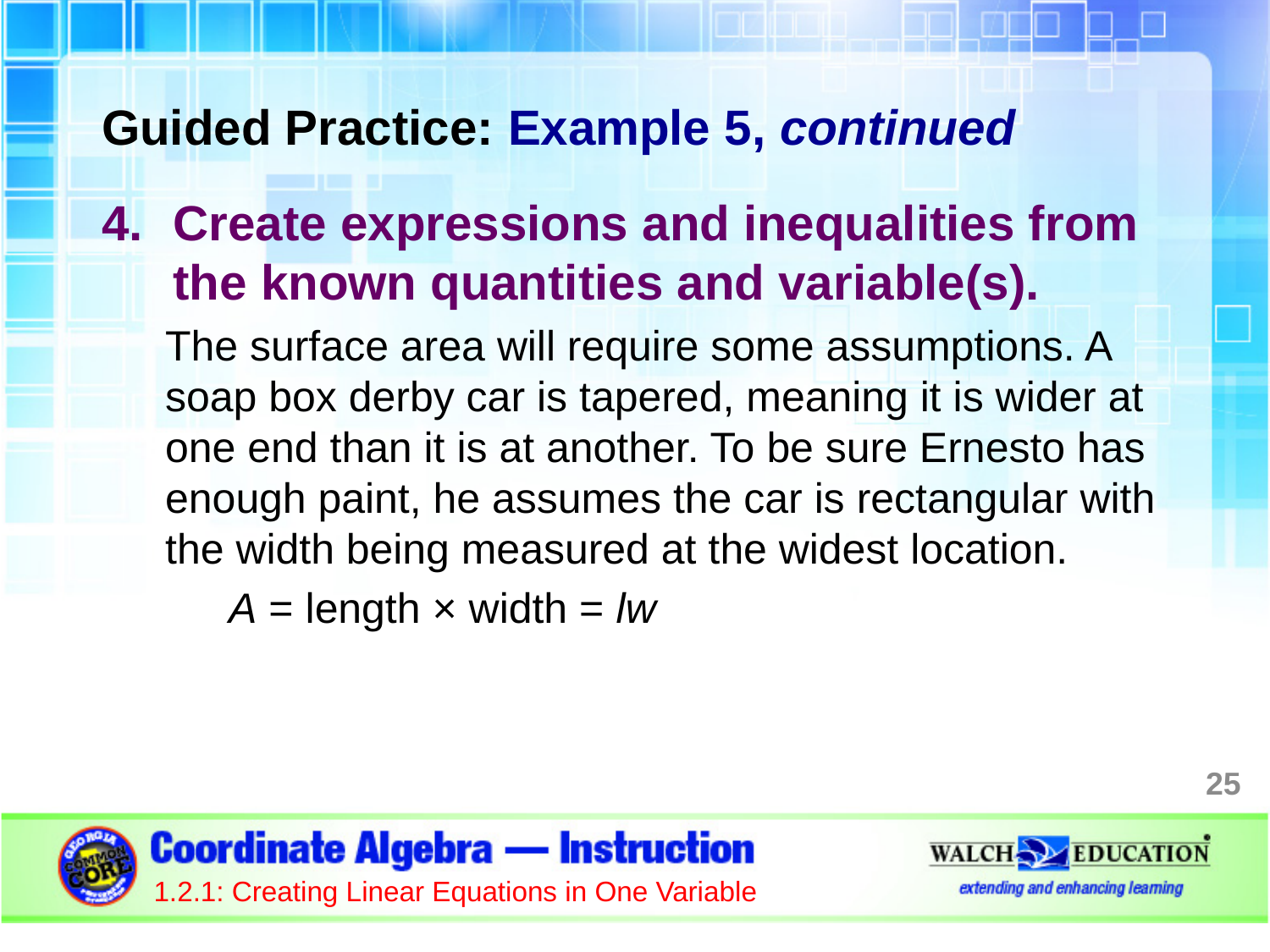

Guided Practice: Example 5, continued

Create expressions and inequalities from the known quantities and variable(s).
The surface area will require some assumptions. A soap box derby car is tapered, meaning it is wider at one end than it is at another. To be sure Ernesto has enough paint, he assumes the car is rectangular with the width being measured at the widest location.
A = length × width = lw
25
1.2.1: Creating Linear Equations in One Variable